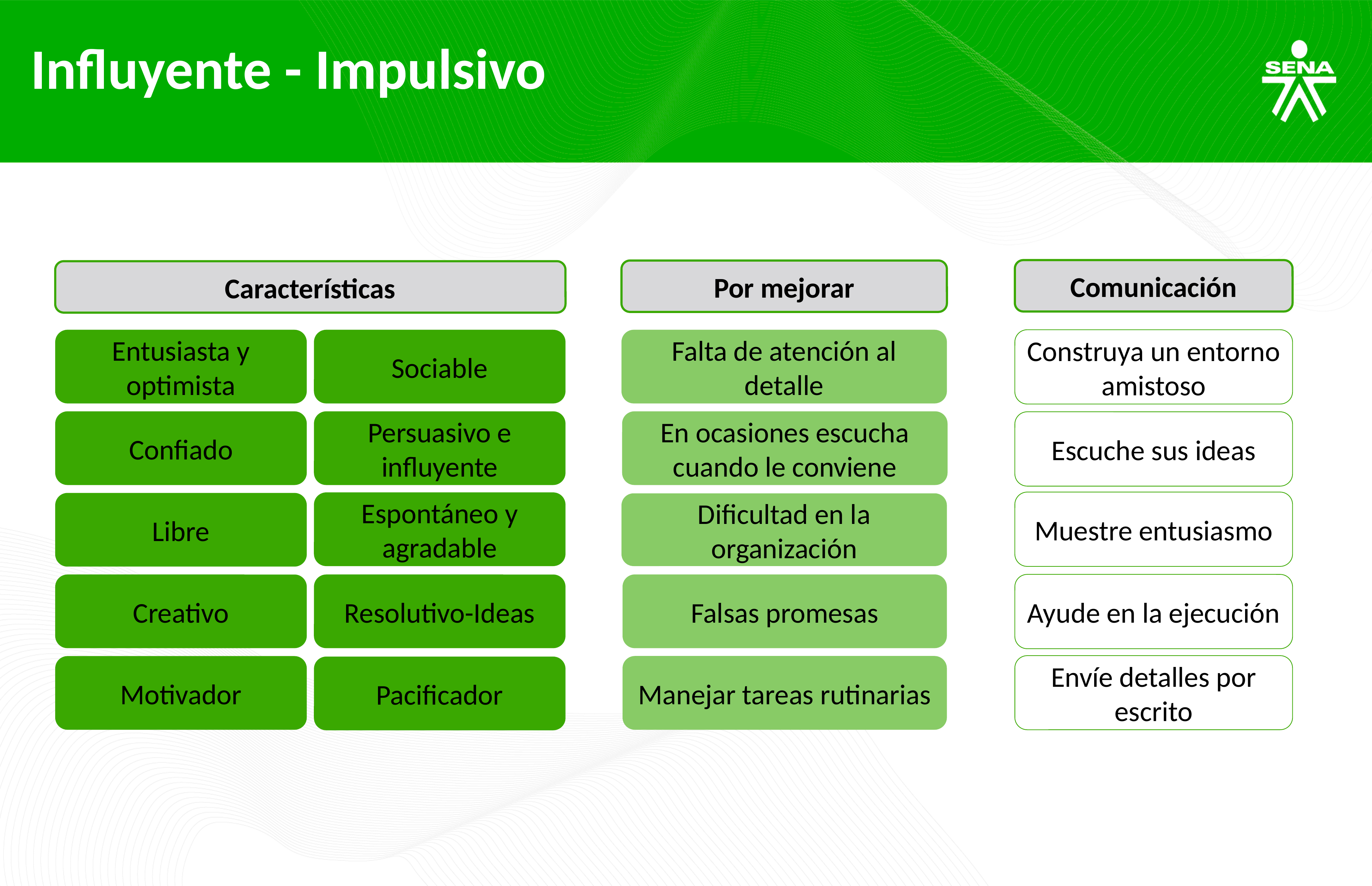

Influyente - Impulsivo

Comunicación
Por mejorar
Características
Construya un entorno amistoso
Entusiasta y optimista
Sociable
Falta de atención al detalle
Confiado
En ocasiones escucha cuando le conviene
Persuasivo e influyente
Escuche sus ideas
Muestre entusiasmo
Espontáneo y agradable
Libre
Dificultad en la organización
Ayude en la ejecución
Falsas promesas
Creativo
Resolutivo-Ideas
Envíe detalles por escrito
Manejar tareas rutinarias
Motivador
Pacificador